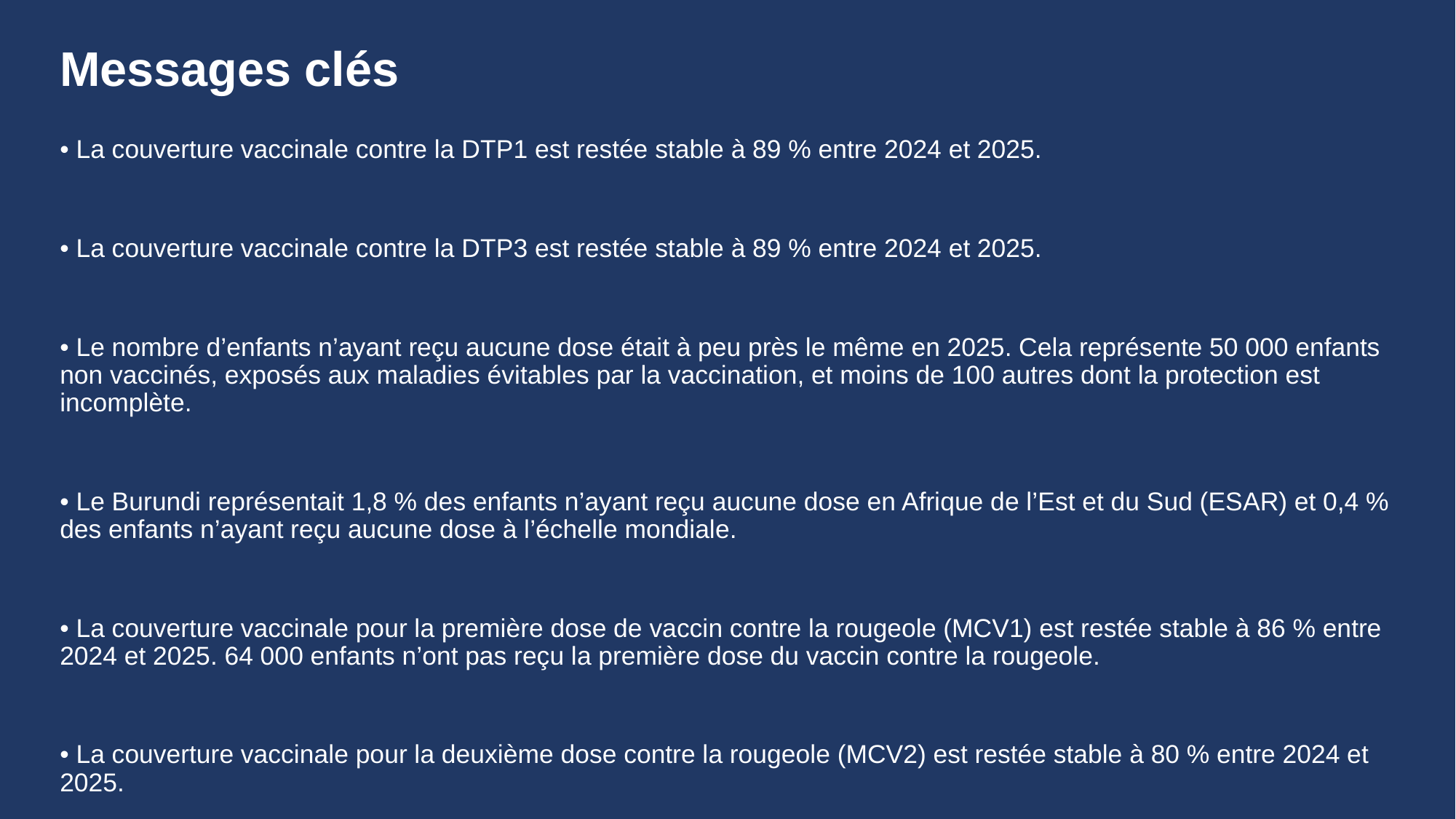

# Messages clés
• La couverture vaccinale contre la DTP1 est restée stable à 89 % entre 2024 et 2025.

• La couverture vaccinale contre la DTP3 est restée stable à 89 % entre 2024 et 2025.

• Le nombre d’enfants n’ayant reçu aucune dose était à peu près le même en 2025. Cela représente 50 000 enfants non vaccinés, exposés aux maladies évitables par la vaccination, et moins de 100 autres dont la protection est incomplète.

• Le Burundi représentait 1,8 % des enfants n’ayant reçu aucune dose en Afrique de l’Est et du Sud (ESAR) et 0,4 % des enfants n’ayant reçu aucune dose à l’échelle mondiale.

• La couverture vaccinale pour la première dose de vaccin contre la rougeole (MCV1) est restée stable à 86 % entre 2024 et 2025. 64 000 enfants n’ont pas reçu la première dose du vaccin contre la rougeole.

• La couverture vaccinale pour la deuxième dose contre la rougeole (MCV2) est restée stable à 80 % entre 2024 et 2025.

• Le vaccin contre le papillomavirus humain (HPV) n’a pas été introduit.